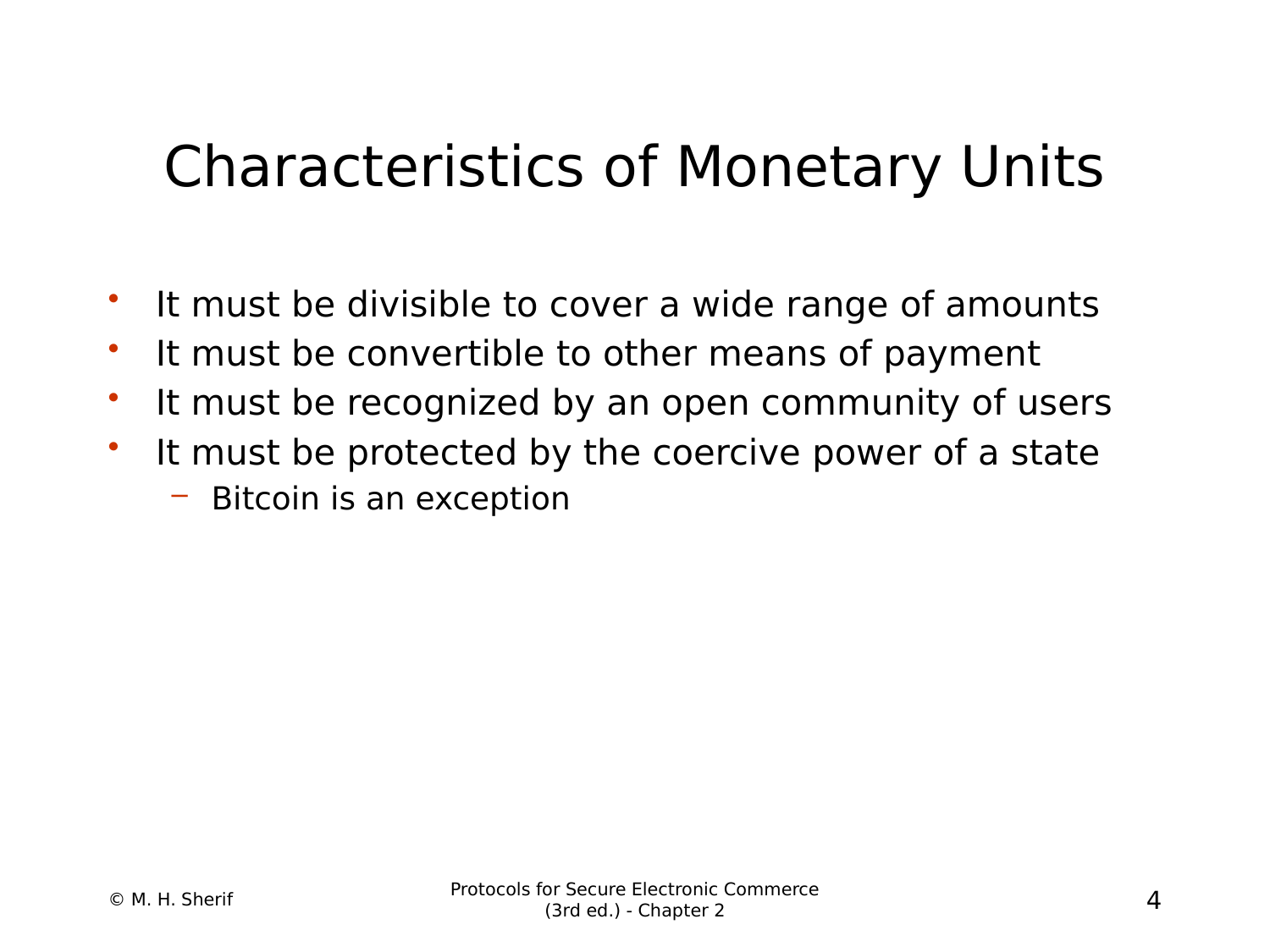

# Characteristics of Monetary Units
It must be divisible to cover a wide range of amounts
It must be convertible to other means of payment
It must be recognized by an open community of users
It must be protected by the coercive power of a state
Bitcoin is an exception
© M. H. Sherif
Protocols for Secure Electronic Commerce (3rd ed.) - Chapter 2
4